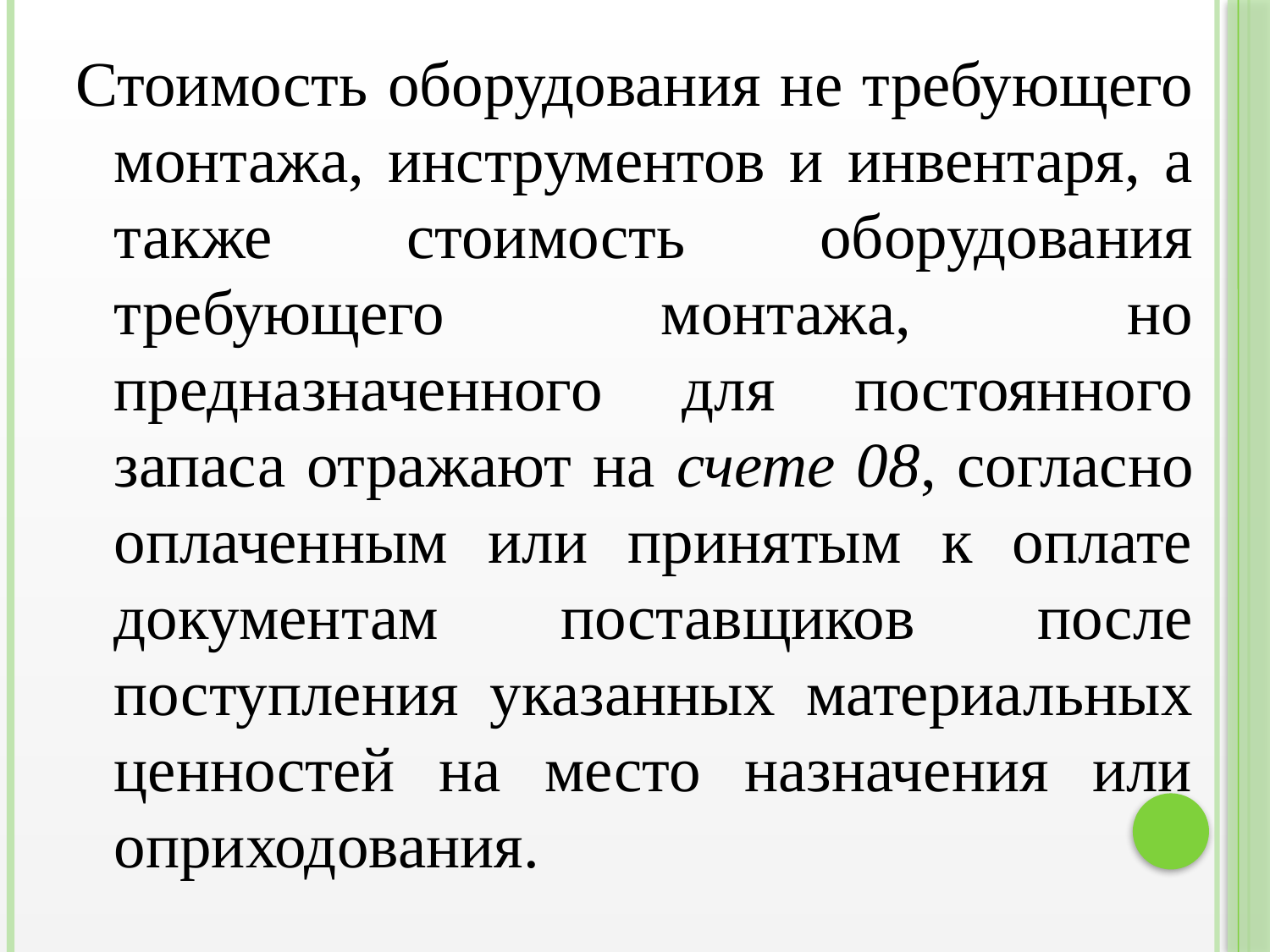

Стоимость оборудования не требующего монтажа, инструментов и инвентаря, а также стоимость оборудования требующего монтажа, но предназначенного для постоянного запаса отражают на счете 08, согласно оплаченным или принятым к оплате документам поставщиков после поступления указанных материальных ценностей на место назначения или оприходования.